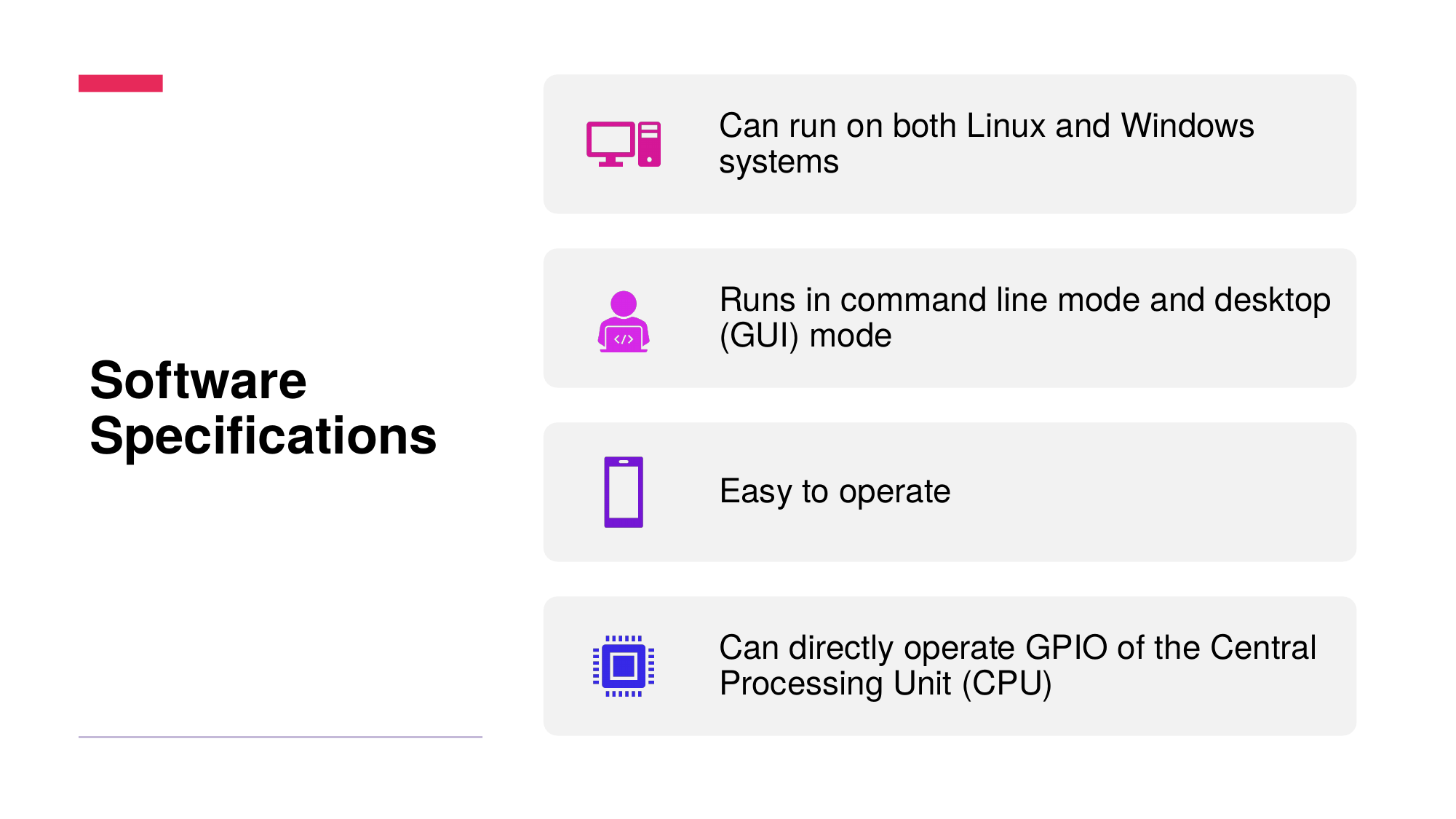

Can run on both Linux and Windows systems
Runs in command line mode and desktop (GUI) mode
Easy to operate
Can directly operate GPIO of the Central Processing Unit (CPU)
# Software Specifications